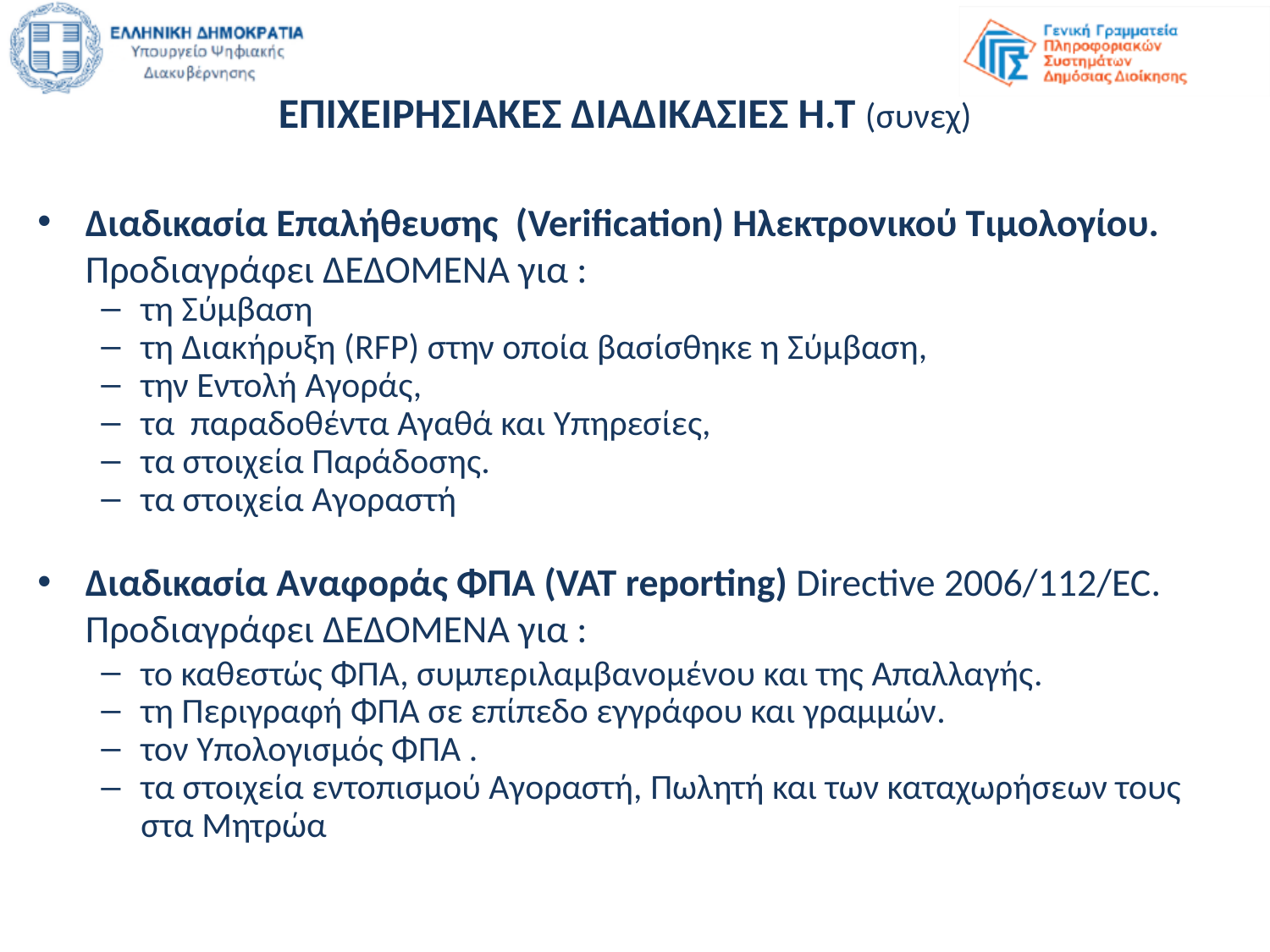

# ΕΠΙΧΕΙΡΗΣΙΑΚΕΣ ΔΙΑΔΙΚΑΣΙΕΣ Η.Τ (συνεχ)

Διαδικασία Επαλήθευσης  (Verification) Ηλεκτρονικού Τιμολογίου. Προδιαγράφει ΔΕΔΟΜΕΝΑ για :
τη Σύμβαση
τη Διακήρυξη (RFP) στην οποία βασίσθηκε η Σύμβαση,
την Εντολή Αγοράς,
τα  παραδοθέντα Αγαθά και Υπηρεσίες,
τα στοιχεία Παράδοσης.
τα στοιχεία Αγοραστή

Διαδικασία Αναφοράς ΦΠΑ (VAT reporting) Directive 2006/112/EC. Προδιαγράφει ΔΕΔΟΜΕΝΑ για :
το καθεστώς ΦΠΑ, συμπεριλαμβανομένου και της Απαλλαγής.
τη Περιγραφή ΦΠΑ σε επίπεδο εγγράφου και γραμμών.
τον Υπολογισμός ΦΠΑ .
τα στοιχεία εντοπισμού Αγοραστή, Πωλητή και των καταχωρήσεων τους στα Μητρώα